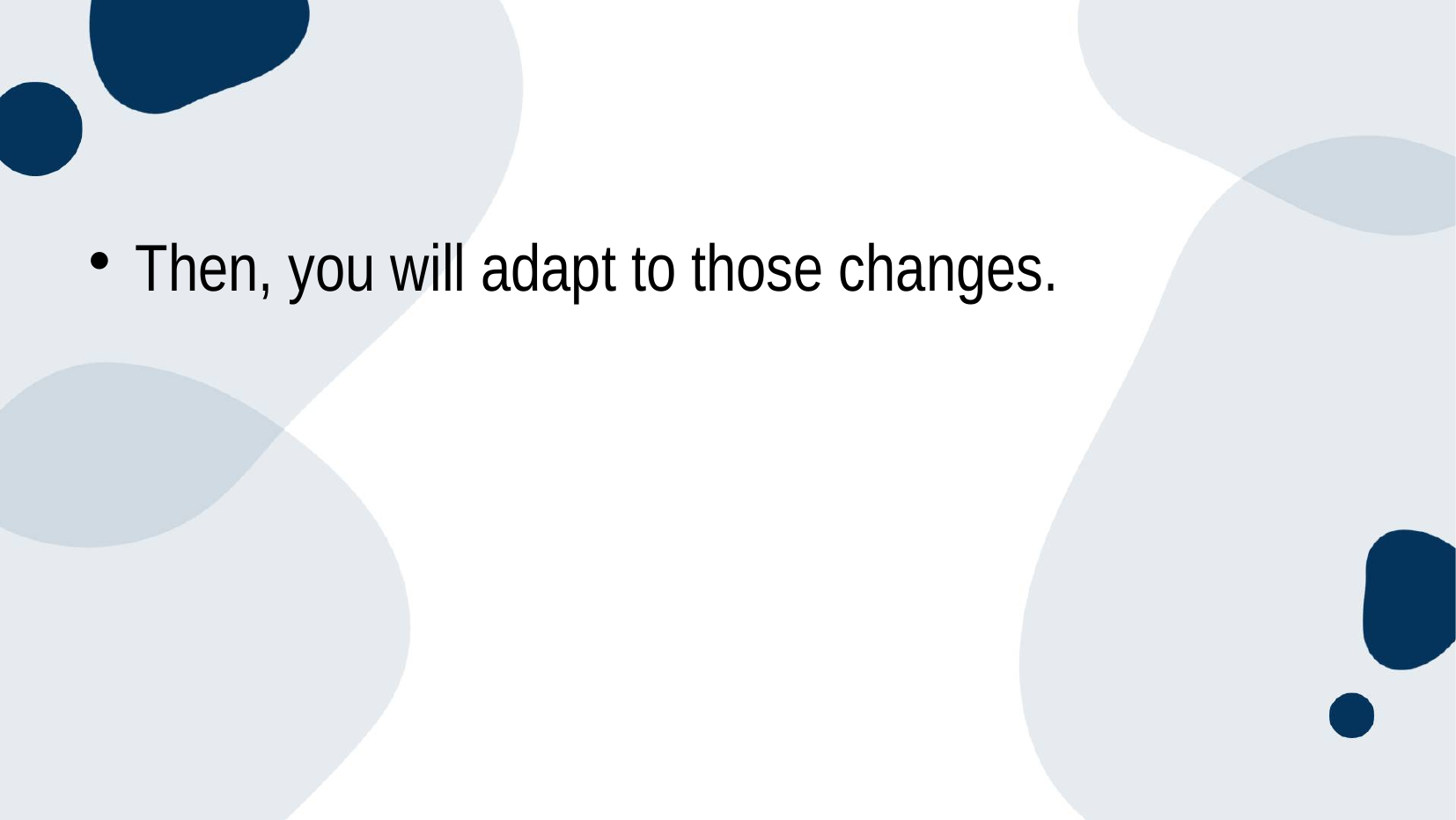

#
Then, you will adapt to those changes.